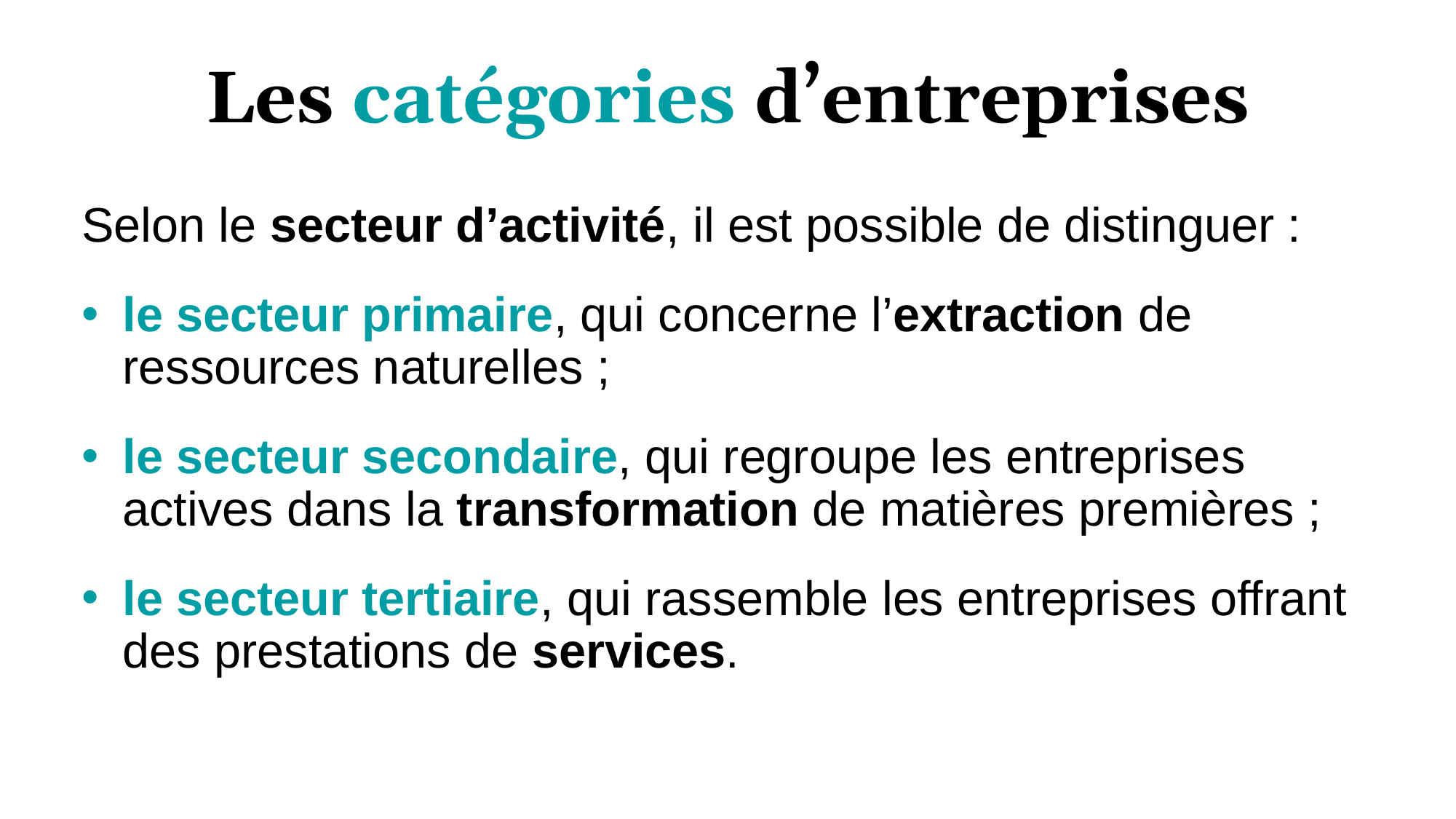

Les catégories d’entreprises
Selon le secteur d’activité, il est possible de distinguer :
le secteur primaire, qui concerne l’extraction de ressources naturelles ;
le secteur secondaire, qui regroupe les entreprises actives dans la transformation de matières premières ;
le secteur tertiaire, qui rassemble les entreprises offrant des prestations de services.